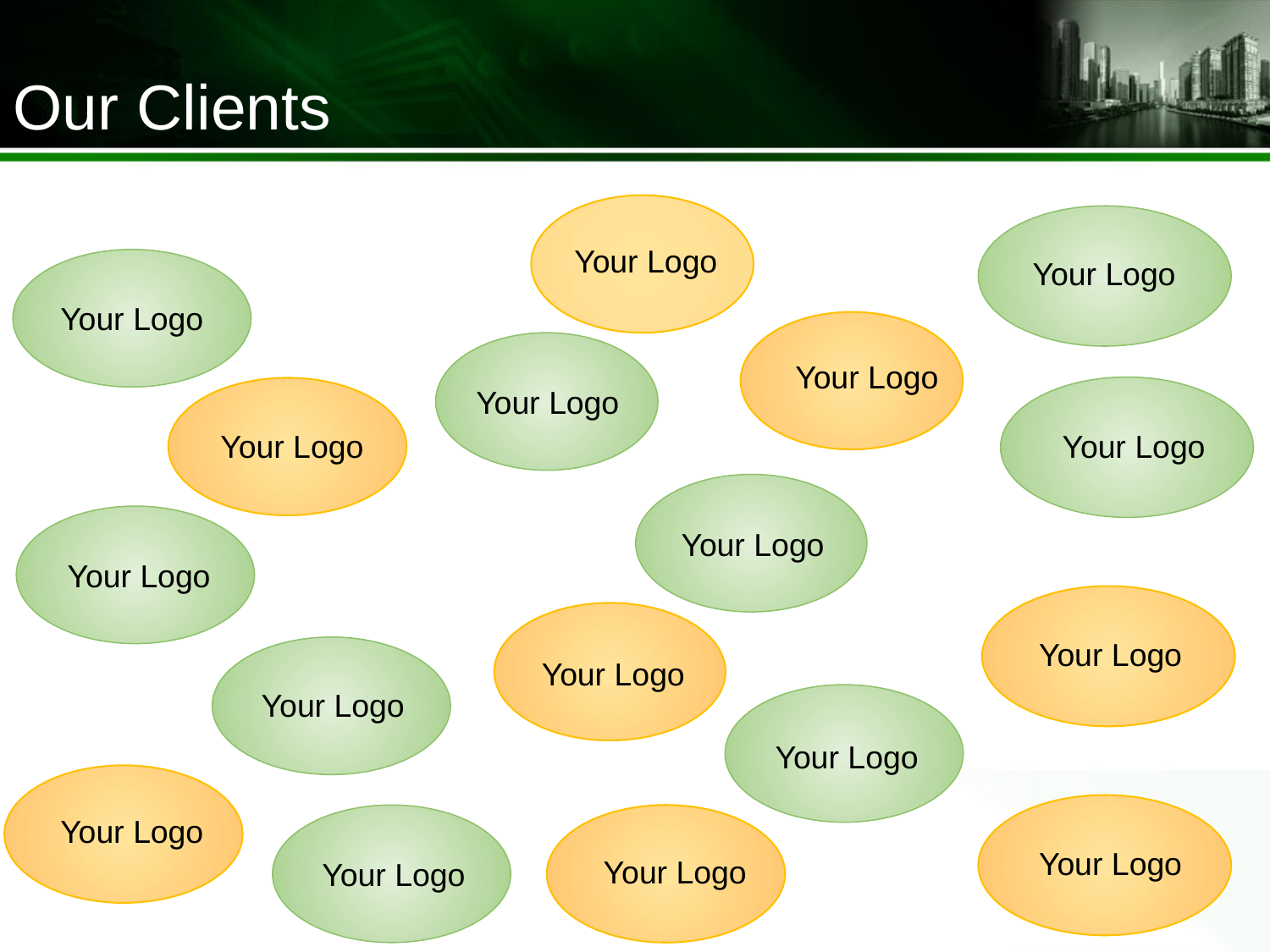

Our Clients

Your Logo
Your Logo

Your Logo

Your Logo
Your Logo

Your Logo
Your Logo

Your Logo
Your Logo

Your Logo

Your Logo
Your Logo

Your Logo

Your Logo
Your Logo
Your Logo
Your Logo